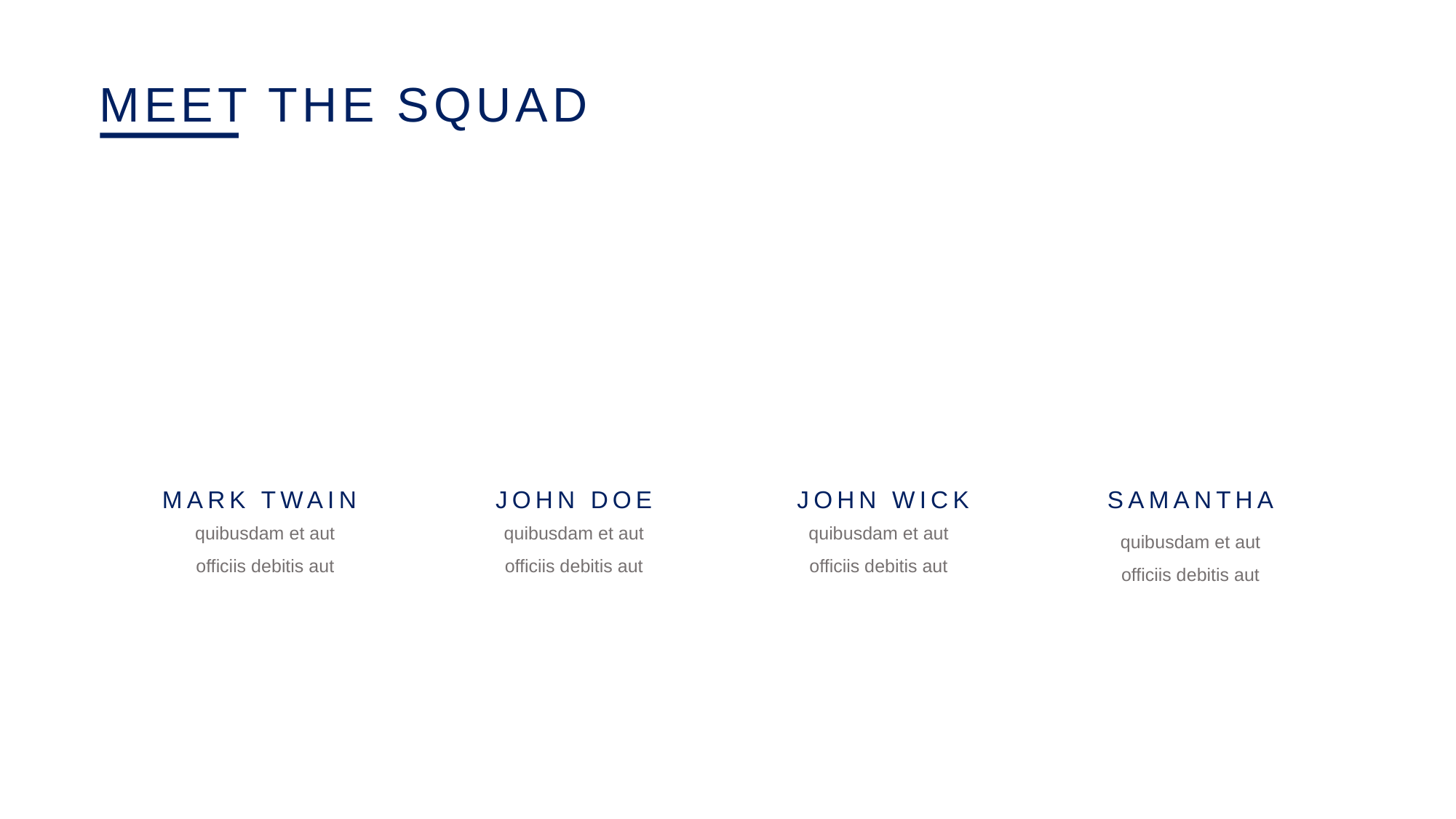

MEET THE SQUAD

MARK TWAIN
JOHN DOE
JOHN WICK
SAMANTHA
quibusdam et aut officiis debitis aut
quibusdam et aut officiis debitis aut
quibusdam et aut officiis debitis aut
quibusdam et aut officiis debitis aut